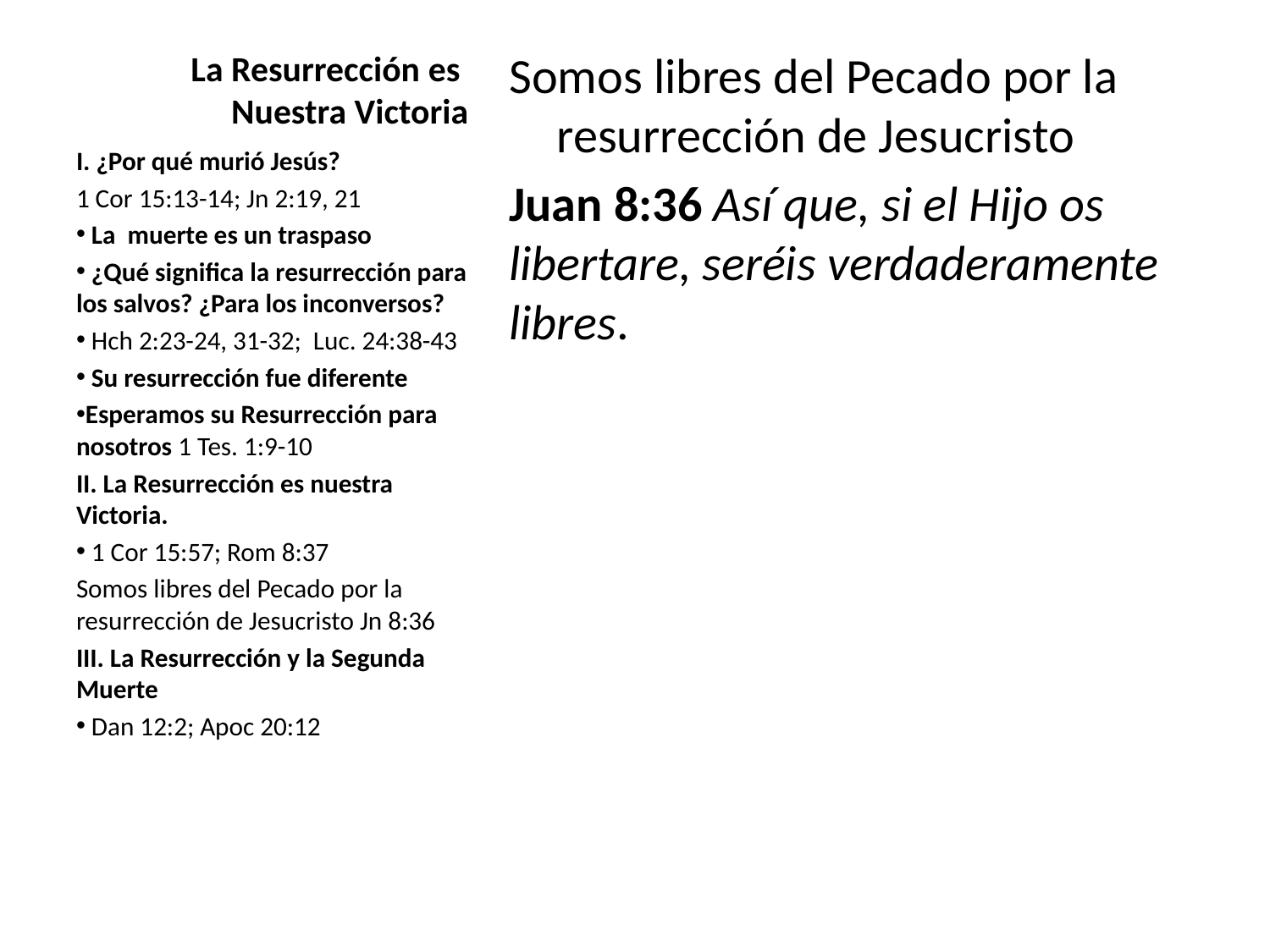

# La Resurrección es Nuestra Victoria
Somos libres del Pecado por la resurrección de Jesucristo
Juan 8:36 Así que, si el Hijo os libertare, seréis verdaderamente libres.
I. ¿Por qué murió Jesús?
1 Cor 15:13-14; Jn 2:19, 21
 La  muerte es un traspaso
 ¿Qué significa la resurrección para los salvos? ¿Para los inconversos?
 Hch 2:23-24, 31-32;  Luc. 24:38-43
 Su resurrección fue diferente
Esperamos su Resurrección para nosotros 1 Tes. 1:9-10
II. La Resurrección es nuestra Victoria.
 1 Cor 15:57; Rom 8:37
Somos libres del Pecado por la resurrección de Jesucristo Jn 8:36
III. La Resurrección y la Segunda Muerte
 Dan 12:2; Apoc 20:12